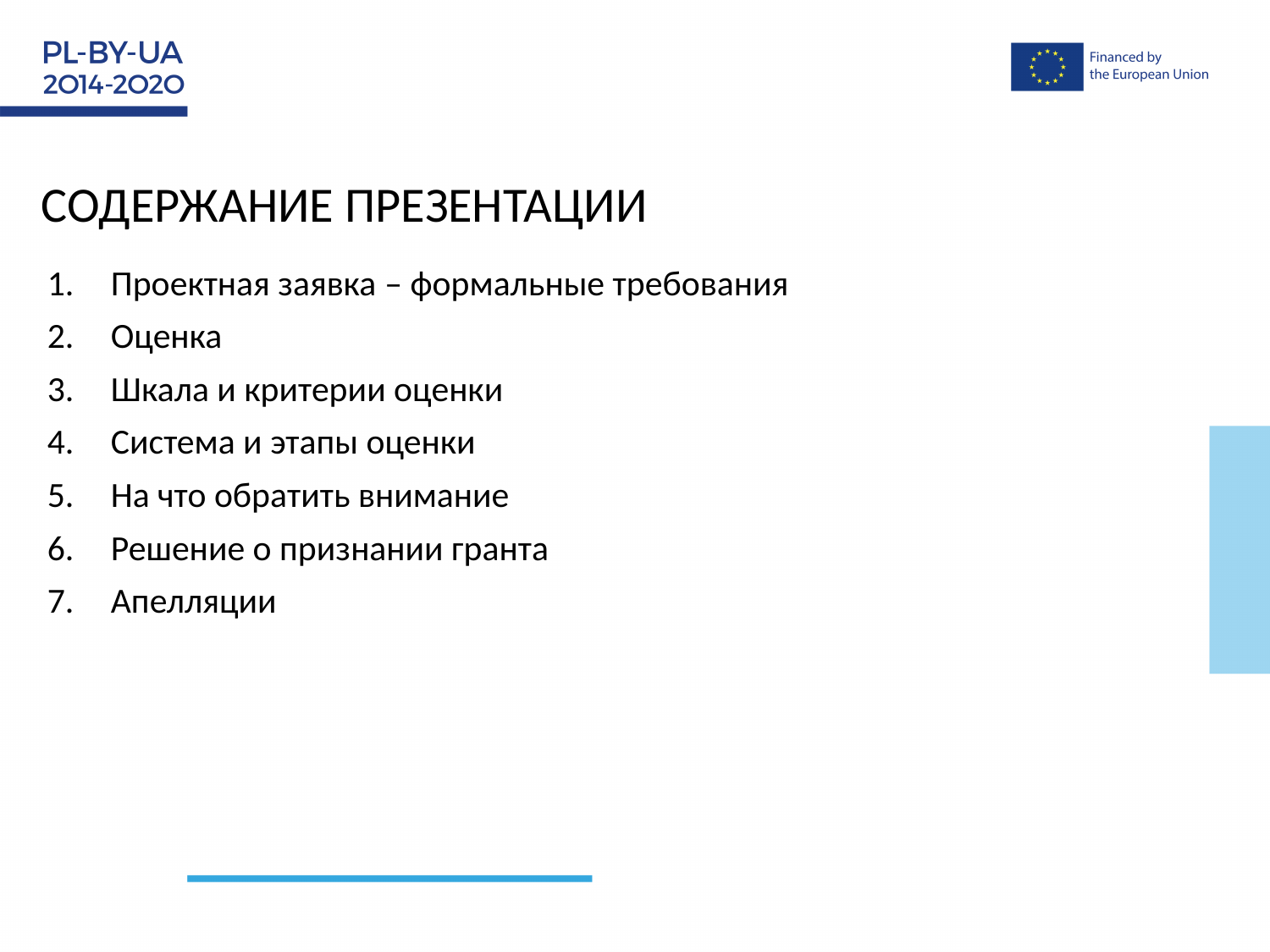

СОДЕРЖАНИЕ ПРЕЗЕНТАЦИИ
Проектная заявка – формальные требования
Оценка
Шкала и критерии оценки
Система и этапы оценки
На что обратить внимание
Решение о признании гранта
Апелляции